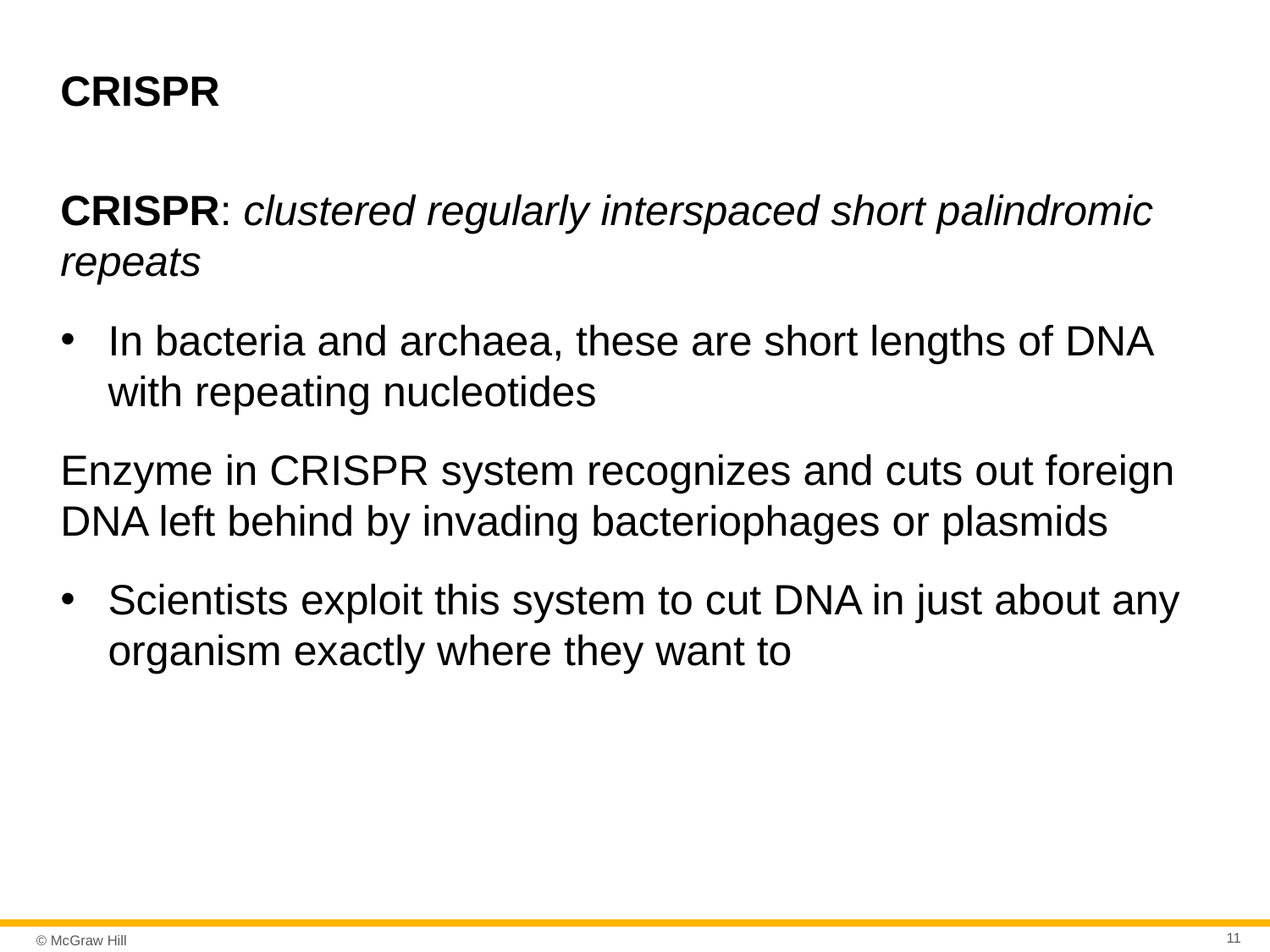

# CRISPR
CRISPR: clustered regularly interspaced short palindromic repeats
In bacteria and archaea, these are short lengths of DNA with repeating nucleotides
Enzyme in CRISPR system recognizes and cuts out foreign DNA left behind by invading bacteriophages or plasmids
Scientists exploit this system to cut DNA in just about any organism exactly where they want to